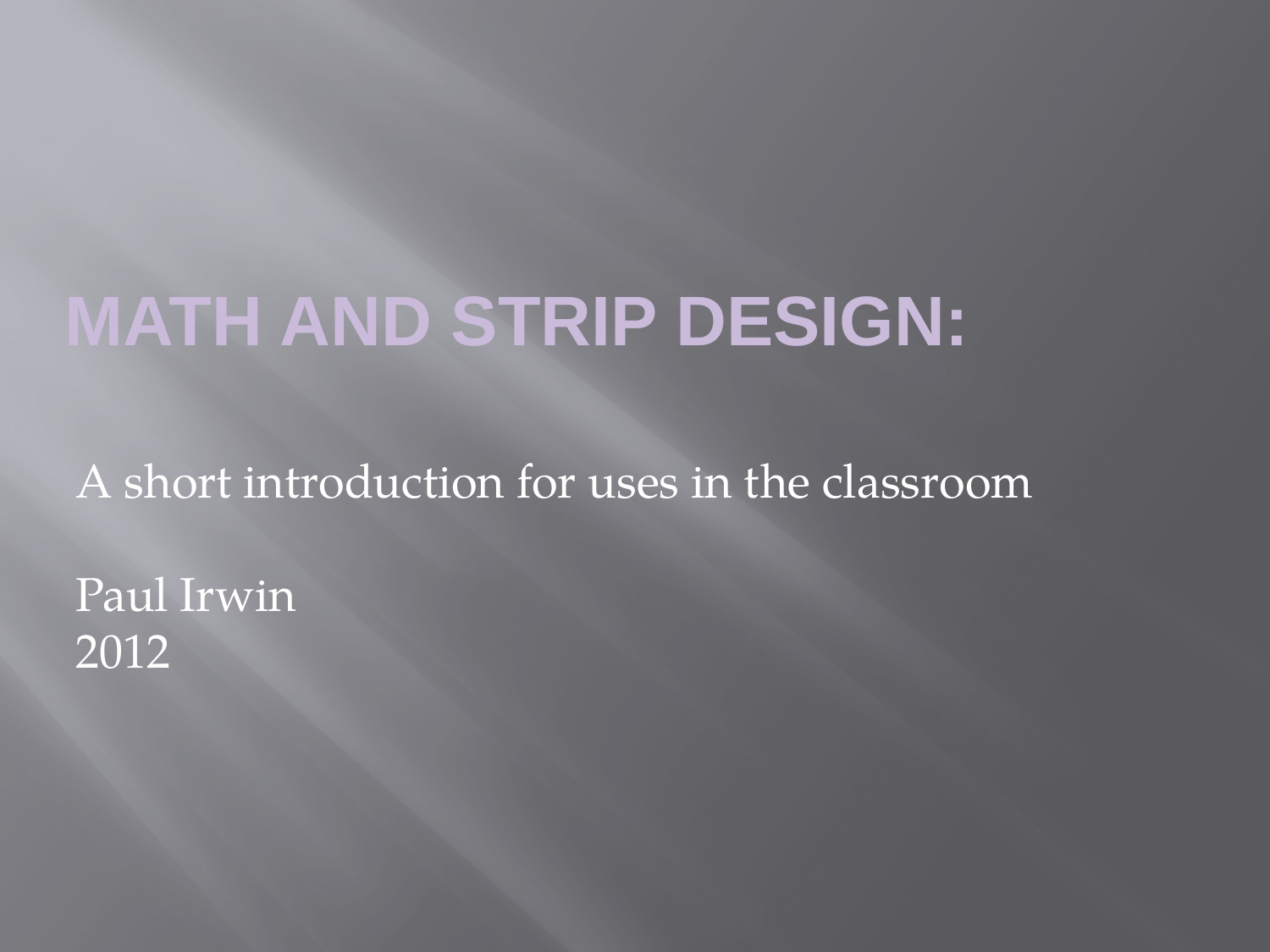

# Math and Strip Design:
A short introduction for uses in the classroom

Paul Irwin
2012